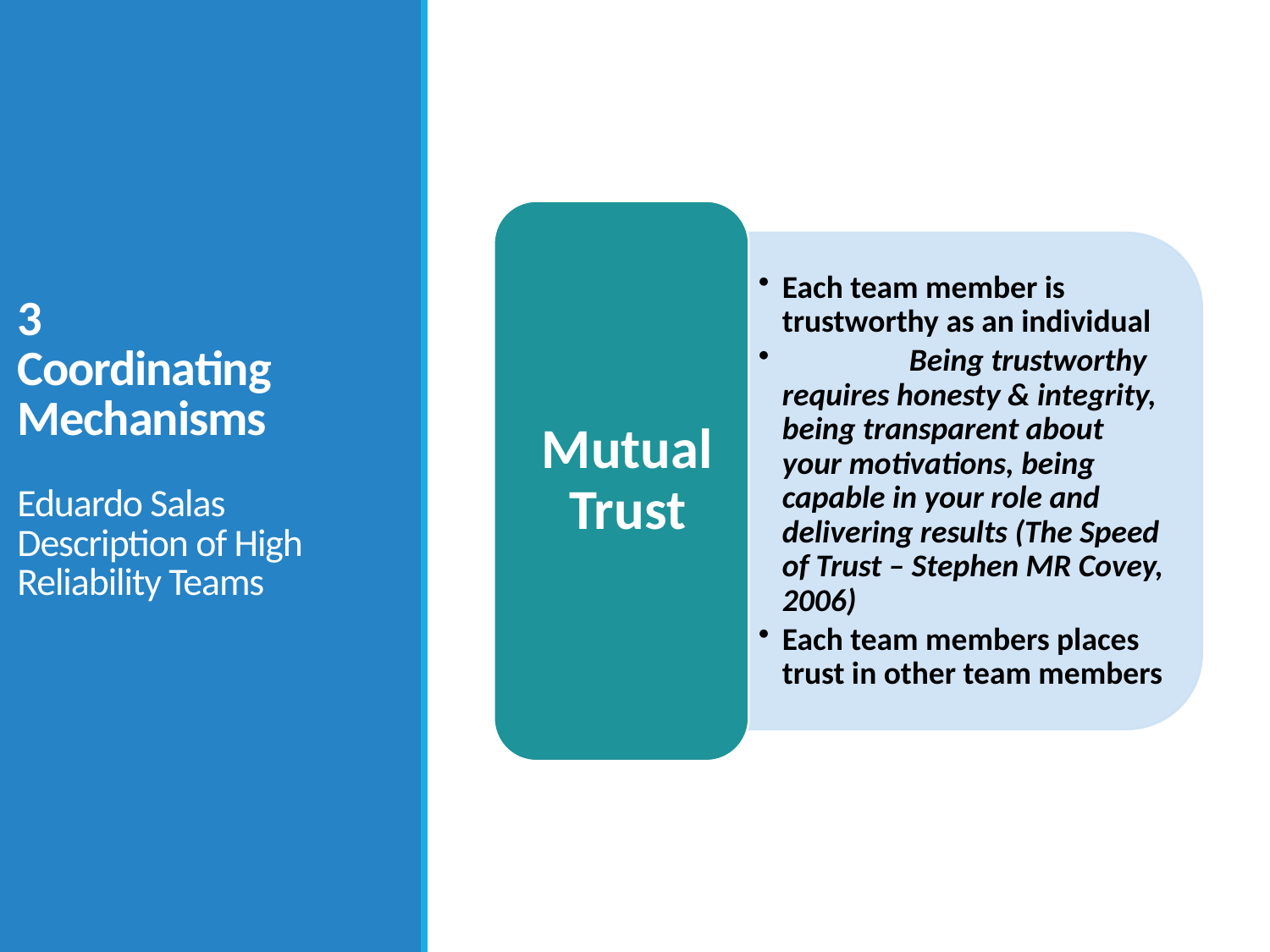

# 3 Coordinating Mechanisms Eduardo Salas Description of High Reliability Teams
Each team member is trustworthy as an individual
	Being trustworthy requires honesty & integrity, being transparent about your motivations, being capable in your role and delivering results (The Speed of Trust – Stephen MR Covey, 2006)
Each team members places trust in other team members
Mutual Trust